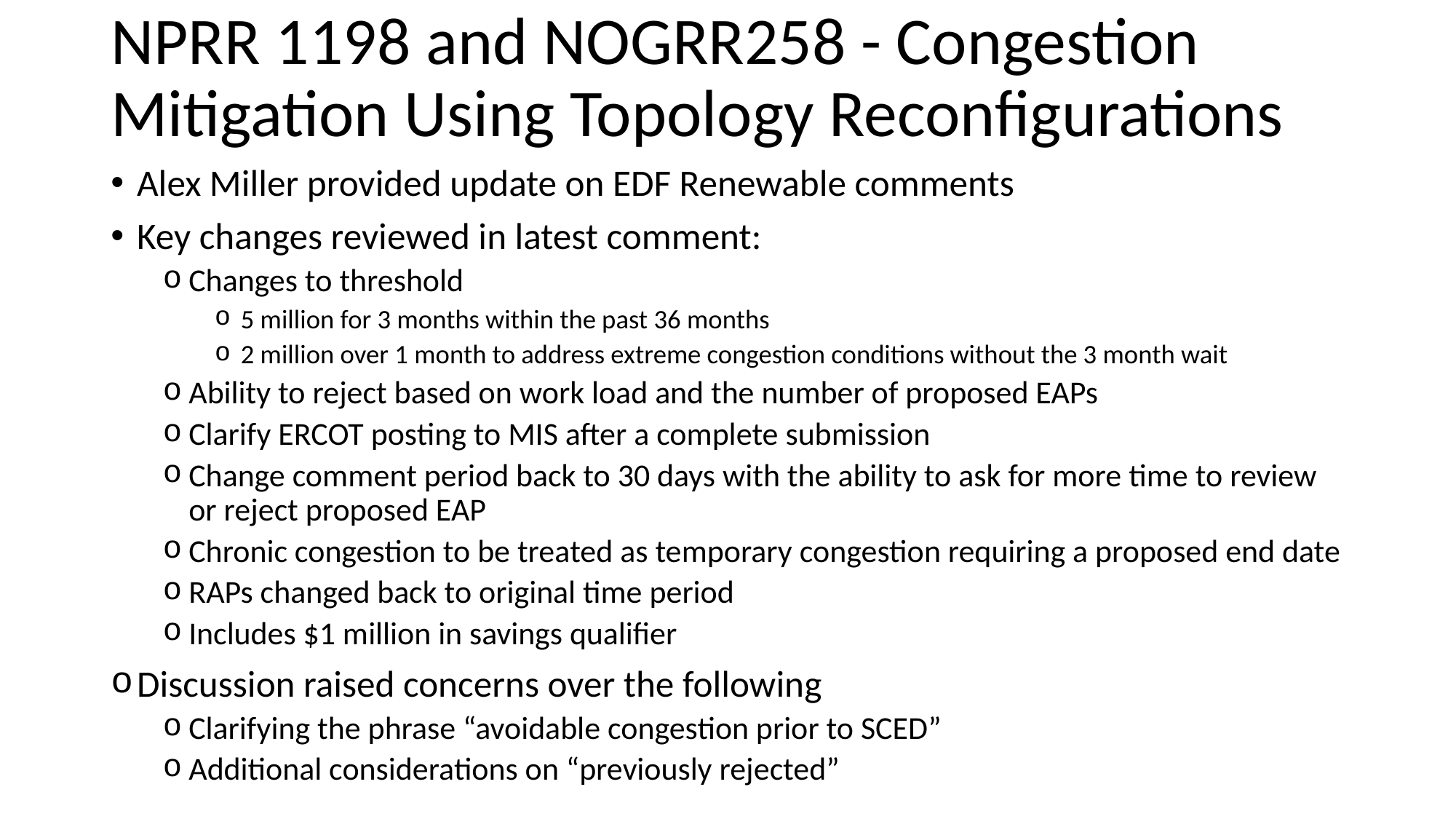

# NPRR 1198 and NOGRR258 - Congestion Mitigation Using Topology Reconfigurations
Alex Miller provided update on EDF Renewable comments
Key changes reviewed in latest comment:
Changes to threshold
5 million for 3 months within the past 36 months
2 million over 1 month to address extreme congestion conditions without the 3 month wait
Ability to reject based on work load and the number of proposed EAPs
Clarify ERCOT posting to MIS after a complete submission
Change comment period back to 30 days with the ability to ask for more time to review or reject proposed EAP
Chronic congestion to be treated as temporary congestion requiring a proposed end date
RAPs changed back to original time period
Includes $1 million in savings qualifier
Discussion raised concerns over the following
Clarifying the phrase “avoidable congestion prior to SCED”
Additional considerations on “previously rejected”